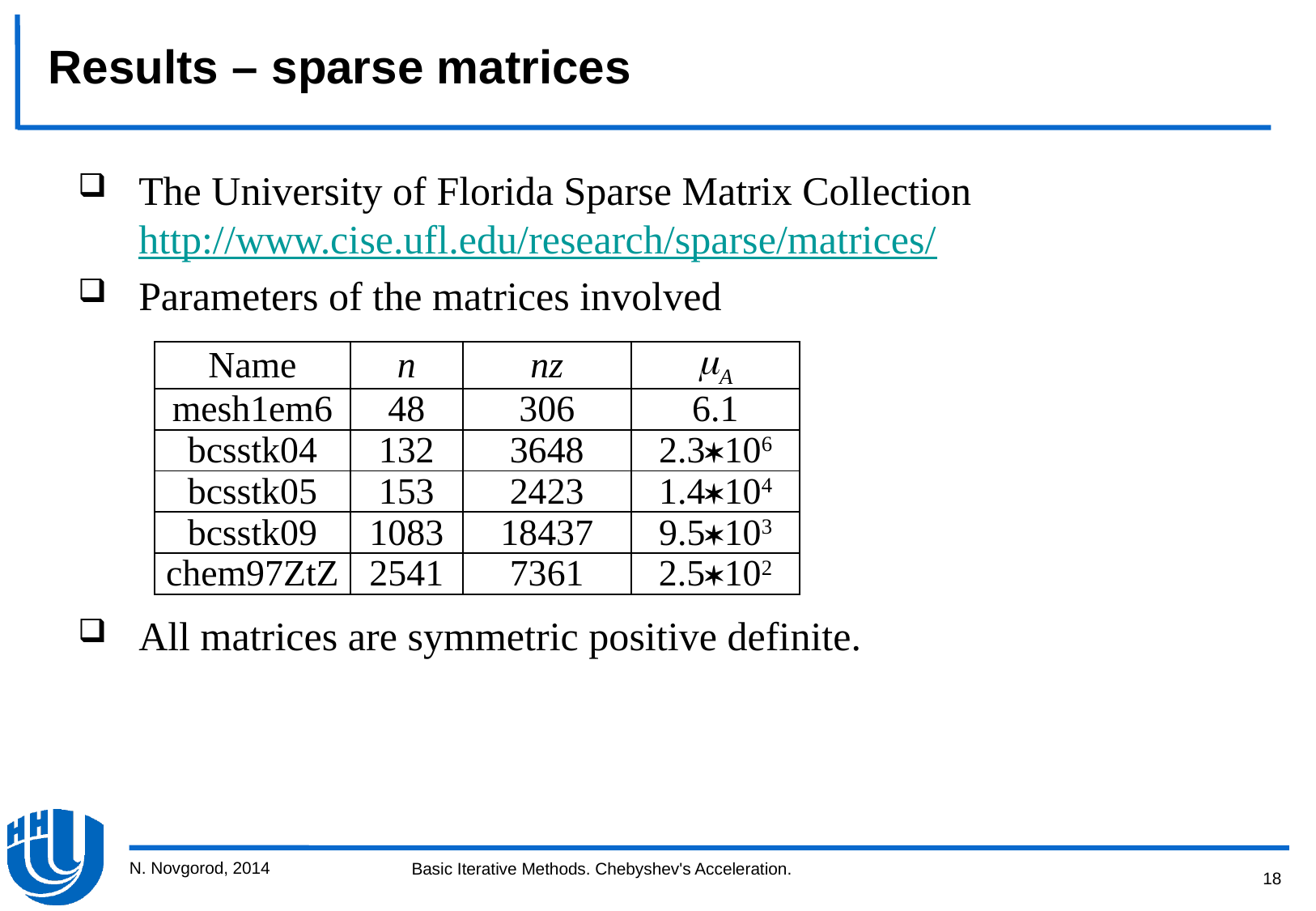

# Results – sparse matrices
The University of Florida Sparse Matrix Collection
http://www.cise.ufl.edu/research/sparse/matrices/
Parameters of the matrices involved

All matrices are symmetric positive definite.

| Name | n | nz | μA |
| --- | --- | --- | --- |
| mesh1em6 | 48 | 306 | 6.1 |
| bcsstk04 | 132 | 3648 | 2.3∗106 |
| bcsstk05 | 153 | 2423 | 1.4∗104 |
| bcsstk09 | 1083 | 18437 | 9.5∗103 |
| chem97ZtZ | 2541 | 7361 | 2.5∗102 |
N. Novgorod, 2014
18
Basic Iterative Methods. Chebyshev's Acceleration.